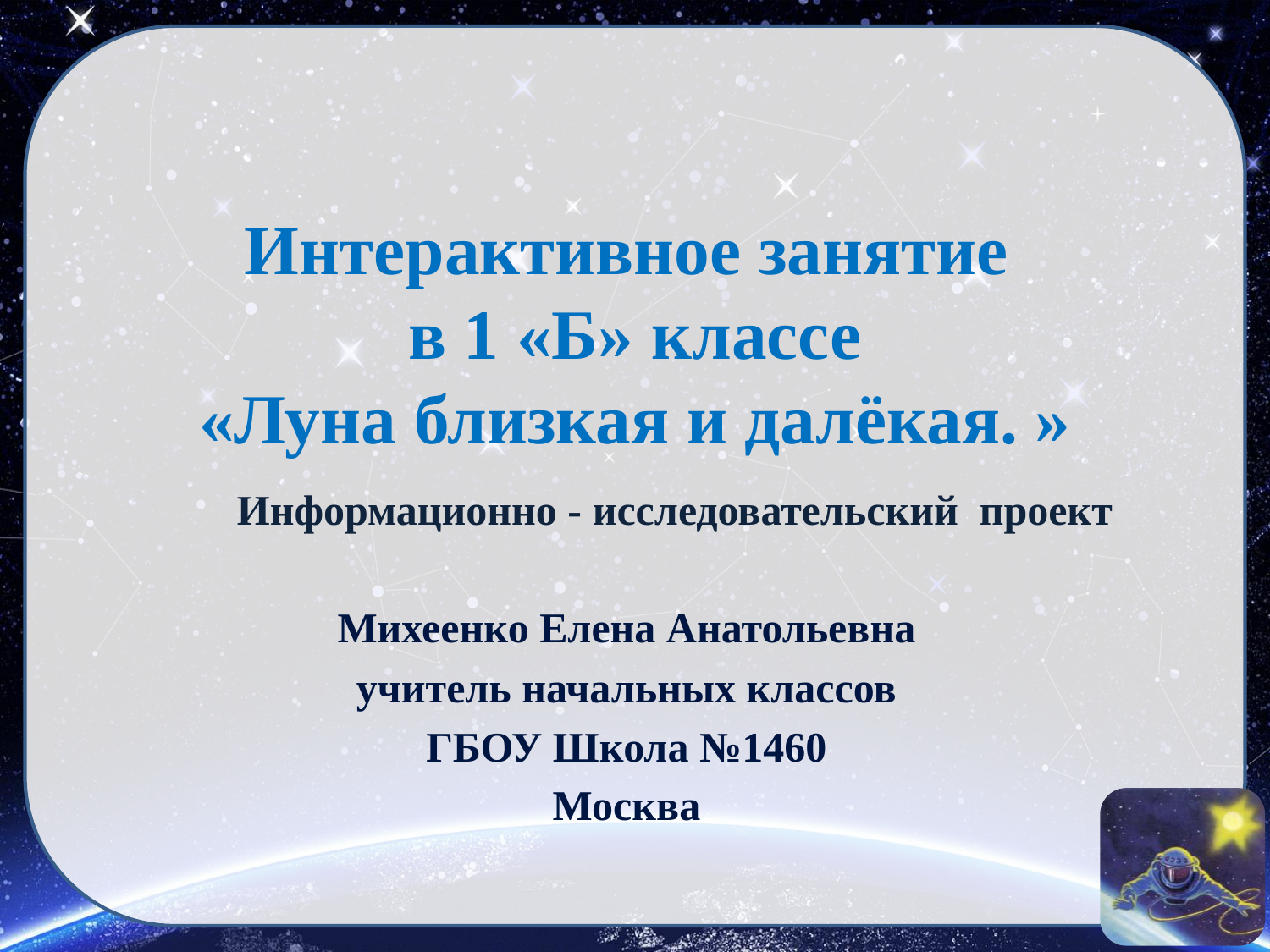

# Интерактивное занятие в 1 «Б» классе «Луна близкая и далёкая. »
                Информационно - исследовательский  проект

Михеенко Елена Анатольевна
учитель начальных классов
ГБОУ Школа №1460
Москва